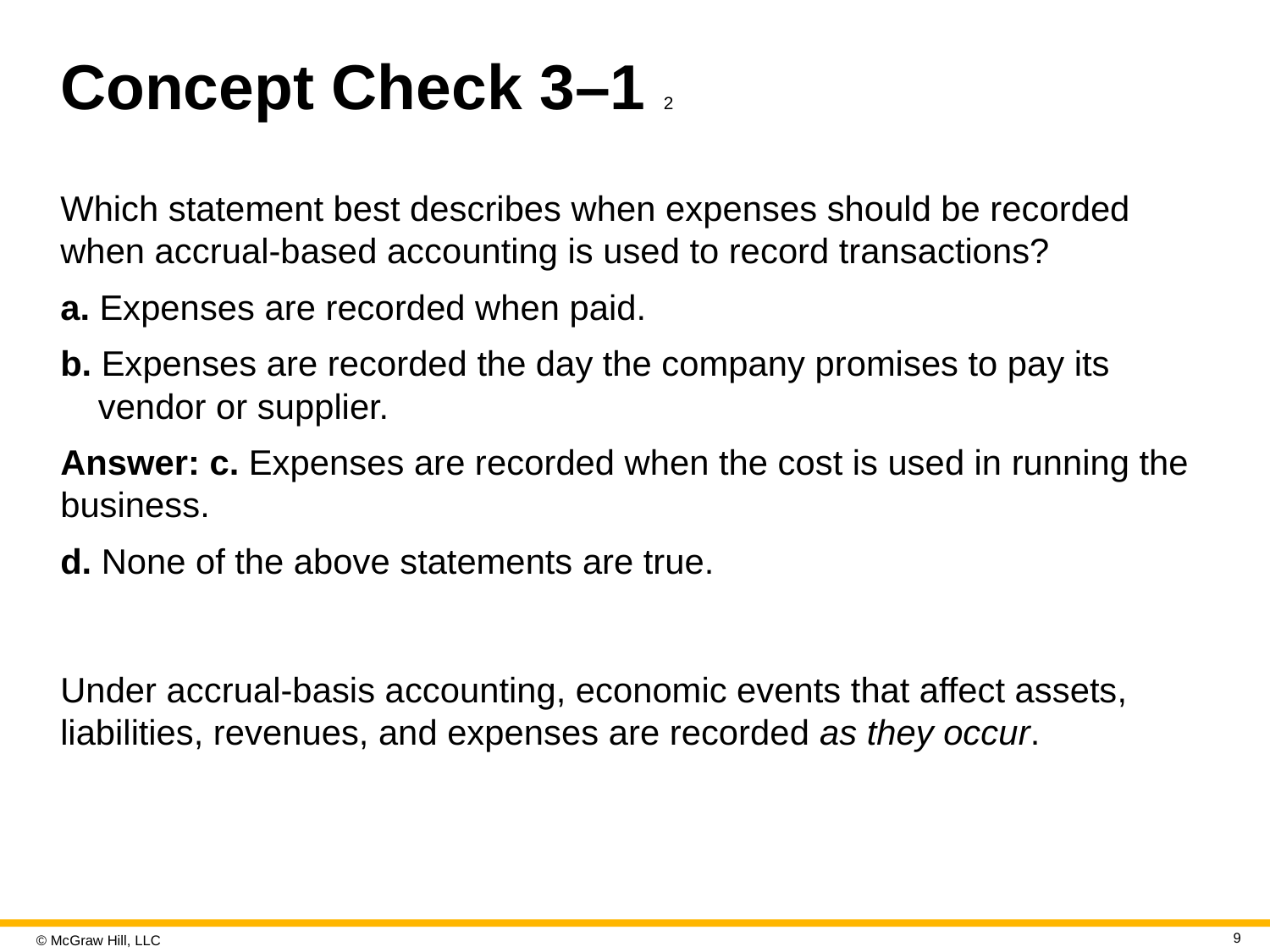

# Concept Check 3–1 2
Which statement best describes when expenses should be recorded when accrual-based accounting is used to record transactions?
a. Expenses are recorded when paid.
b. Expenses are recorded the day the company promises to pay its vendor or supplier.
Answer: c. Expenses are recorded when the cost is used in running the business.
d. None of the above statements are true.
Under accrual-basis accounting, economic events that affect assets, liabilities, revenues, and expenses are recorded as they occur.
9